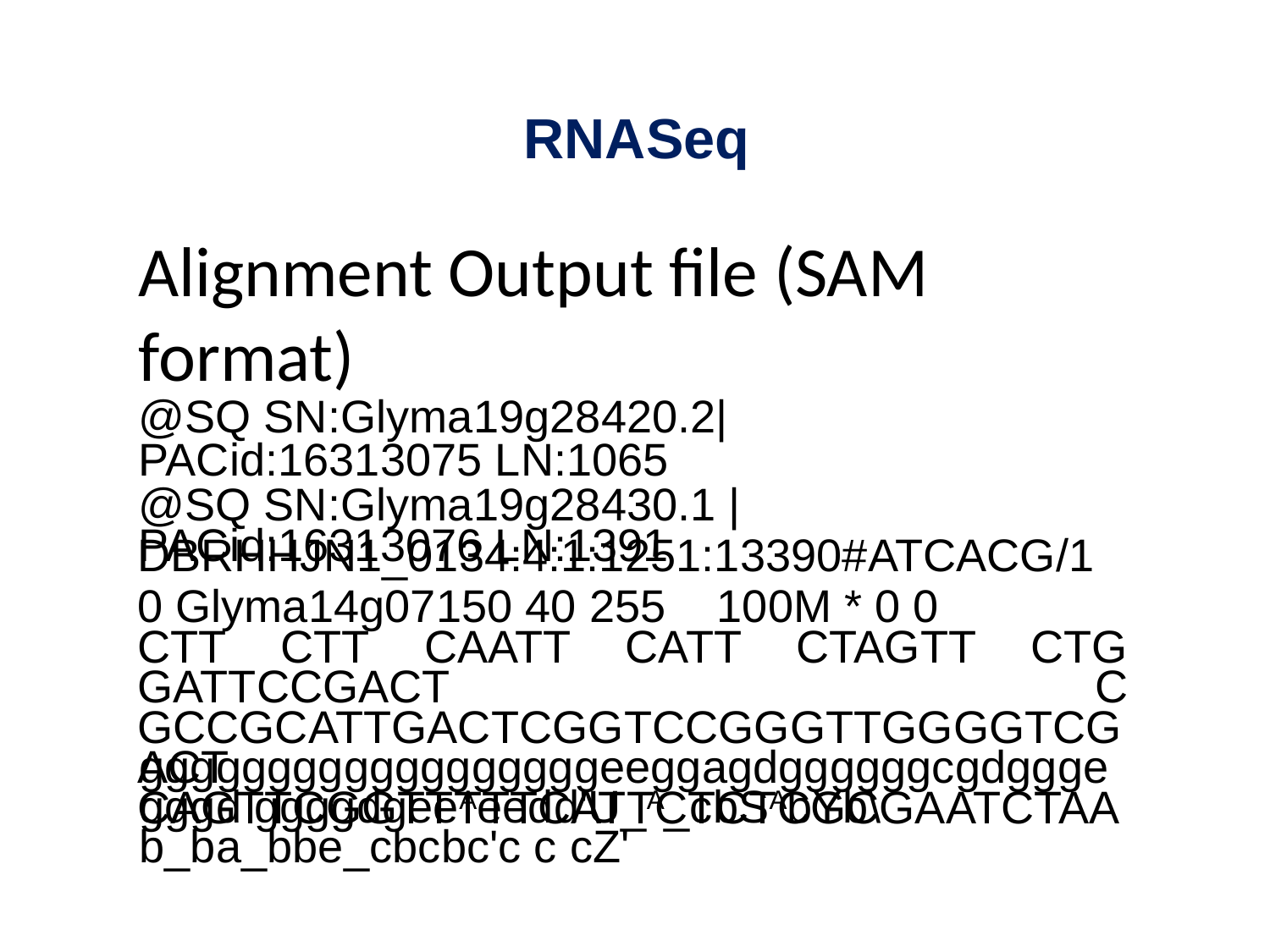

RNASeq
Alignment Output file (SAM format)
@SQ SN:Glyma19g28420.2|PACid:16313075 LN:1065
@SQ SN:Glyma19g28430.1 |PACid:16313076 LN:1391
DBRHHJN1_0134:4:1:1251:13390#ATCACG/1
0 Glyma14g07150 40 255    100M * 0 0
CTT CTT CAATT CATT CTAGTT CTG GATTCCGACT C GCCGCATTGACTCGGTCCGGGTTGGGGTCGACT CAGTTCGGTTTTTCATTCTCTCGCGAATCTAA
ggggggggggggggggggeeggagdggggggcgdgggegggd ggggdgeeAeedd'U_A_cbSAbYb\b_ba_bbe_cbcbc'c c cZ'